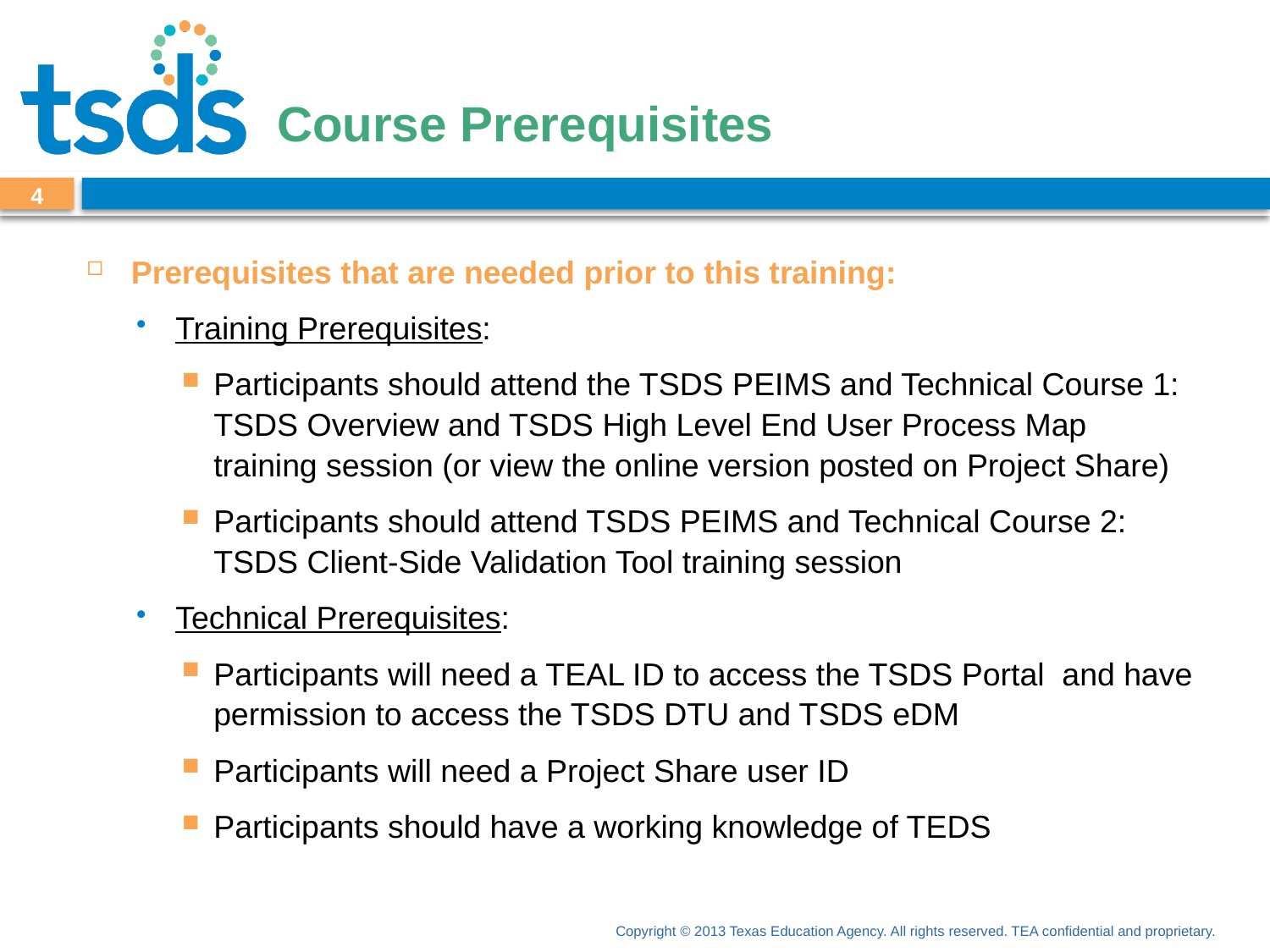

# Course Prerequisites
4
Prerequisites that are needed prior to this training:
Training Prerequisites:
Participants should attend the TSDS PEIMS and Technical Course 1: TSDS Overview and TSDS High Level End User Process Map training session (or view the online version posted on Project Share)
Participants should attend TSDS PEIMS and Technical Course 2: TSDS Client-Side Validation Tool training session
Technical Prerequisites:
Participants will need a TEAL ID to access the TSDS Portal  and have permission to access the TSDS DTU and TSDS eDM
Participants will need a Project Share user ID
Participants should have a working knowledge of TEDS